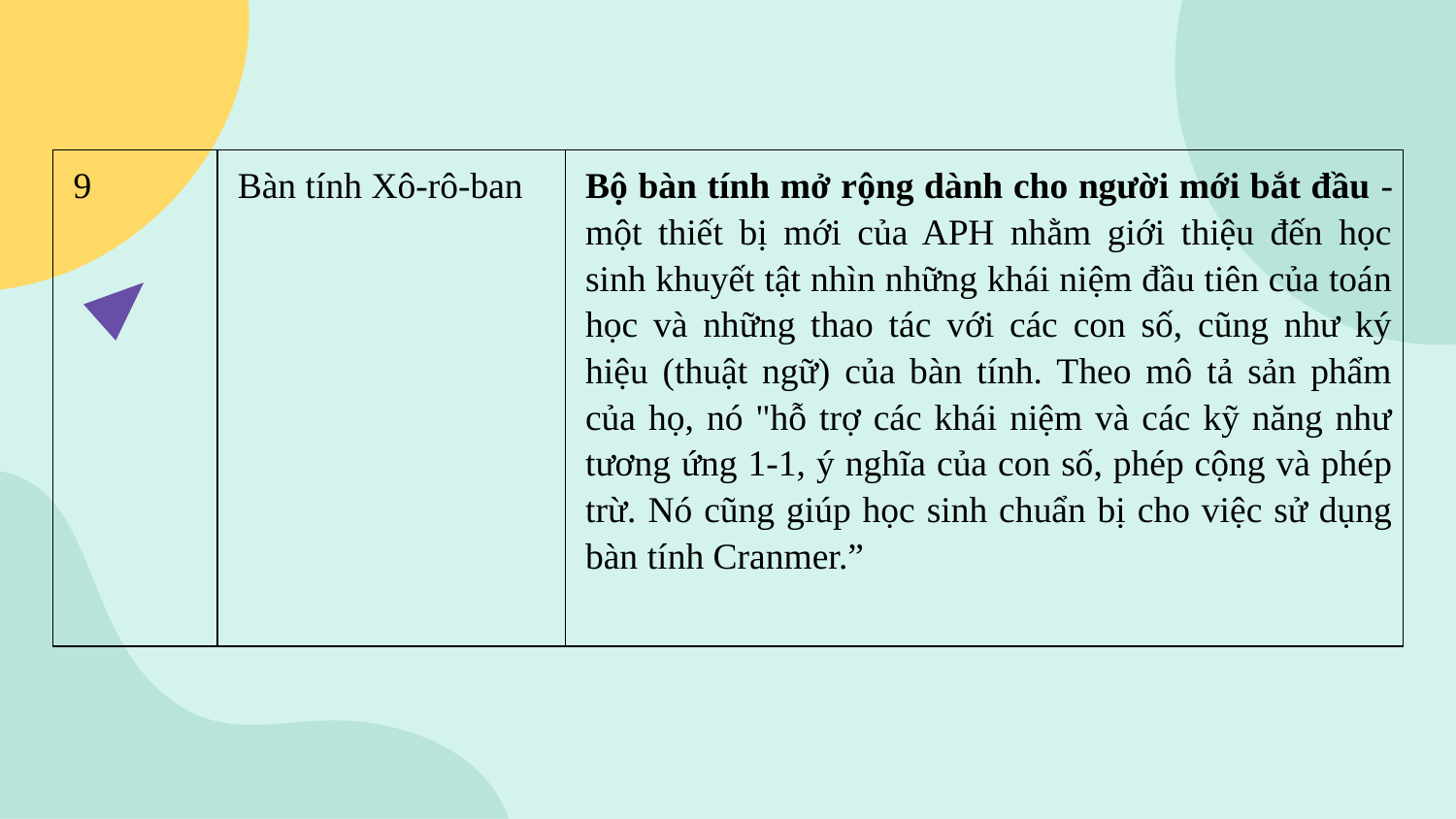

| 9 | Bàn tính Xô-rô-ban | Bộ bàn tính mở rộng dành cho người mới bắt đầu - một thiết bị mới của APH nhằm giới thiệu đến học sinh khuyết tật nhìn những khái niệm đầu tiên của toán học và những thao tác với các con số, cũng như ký hiệu (thuật ngữ) của bàn tính. Theo mô tả sản phẩm của họ, nó "hỗ trợ các khái niệm và các kỹ năng như tương ứng 1-1, ý nghĩa của con số, phép cộng và phép trừ. Nó cũng giúp học sinh chuẩn bị cho việc sử dụng bàn tính Cranmer.” |
| --- | --- | --- |